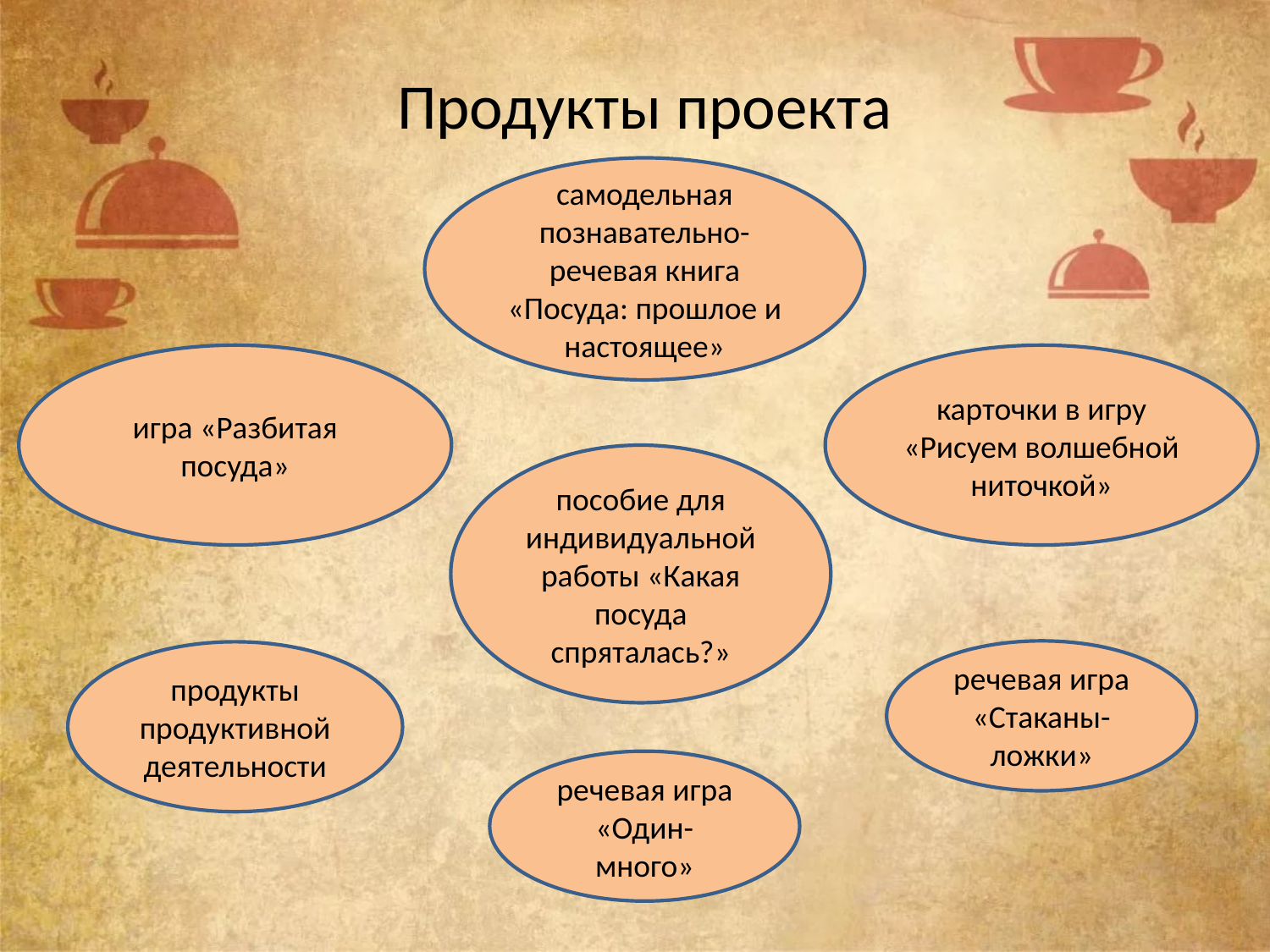

Продукты проекта
самодельная познавательно-речевая книга «Посуда: прошлое и настоящее»
игра «Разбитая посуда»
карточки в игру «Рисуем волшебной ниточкой»
пособие для индивидуальной работы «Какая посуда спряталась?»
речевая игра «Стаканы-ложки»
продукты продуктивной деятельности
речевая игра «Один-много»